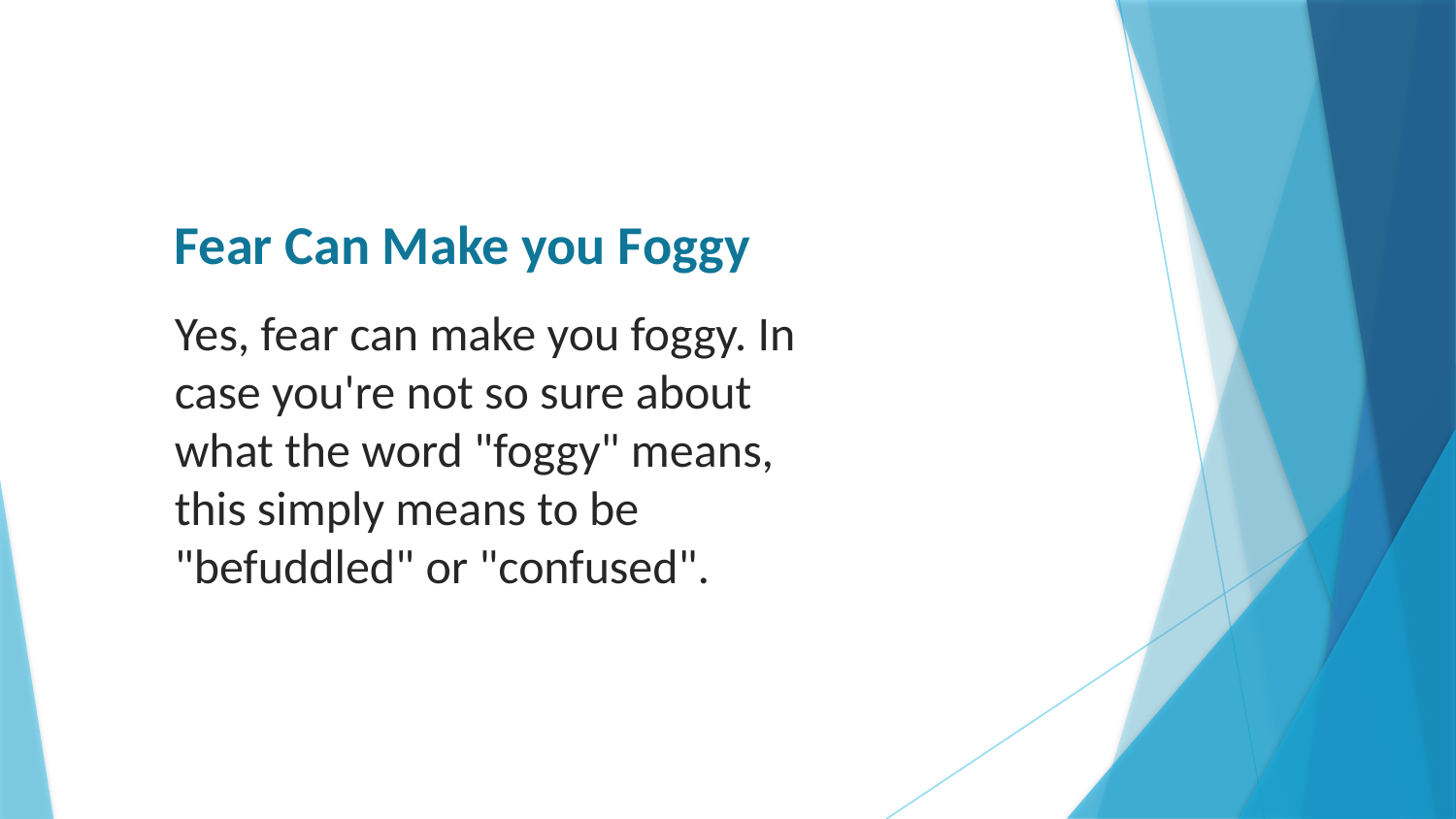

# Fear Can Make you Foggy
Yes, fear can make you foggy. In case you're not so sure about what the word "foggy" means, this simply means to be "befuddled" or "confused".